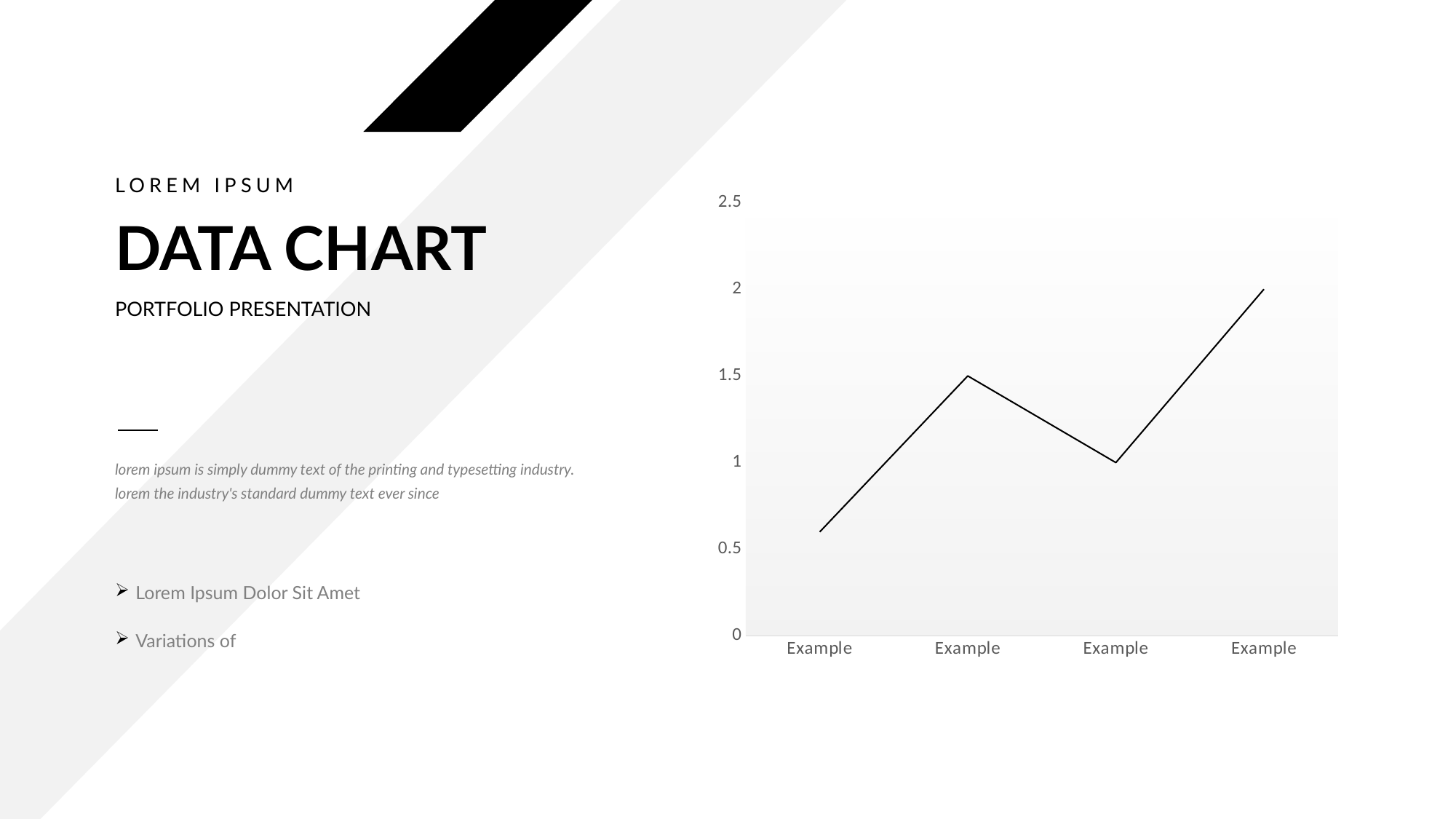

LOREM IPSUM
DATA CHART
PORTFOLIO PRESENTATION

### Chart

| Category | Example2 |
|---|---|
| Example | 0.6 |
| Example | 1.5 |
| Example | 1.0 |
| Example | 2.0 |
lorem ipsum is simply dummy text of the printing and typesetting industry. lorem the industry's standard dummy text ever since
Lorem Ipsum Dolor Sit Amet
Variations of